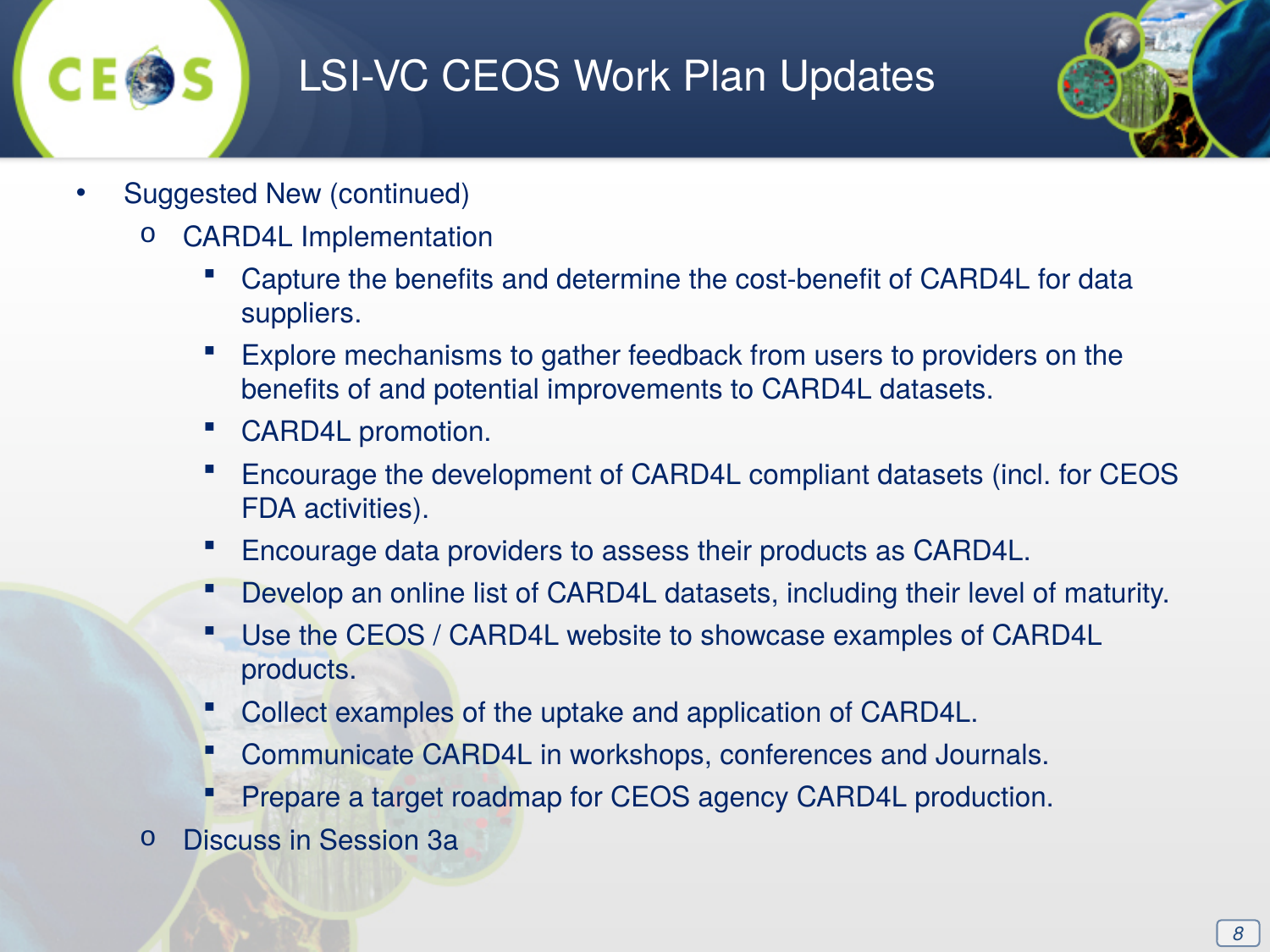

LSI-VC CEOS Work Plan Updates
Suggested New (continued)
CARD4L Implementation
Capture the benefits and determine the cost-benefit of CARD4L for data suppliers.
Explore mechanisms to gather feedback from users to providers on the benefits of and potential improvements to CARD4L datasets.
CARD4L promotion.
Encourage the development of CARD4L compliant datasets (incl. for CEOS FDA activities).
Encourage data providers to assess their products as CARD4L.
Develop an online list of CARD4L datasets, including their level of maturity.
Use the CEOS / CARD4L website to showcase examples of CARD4L products.
Collect examples of the uptake and application of CARD4L.
Communicate CARD4L in workshops, conferences and Journals.
Prepare a target roadmap for CEOS agency CARD4L production.
Discuss in Session 3a
8